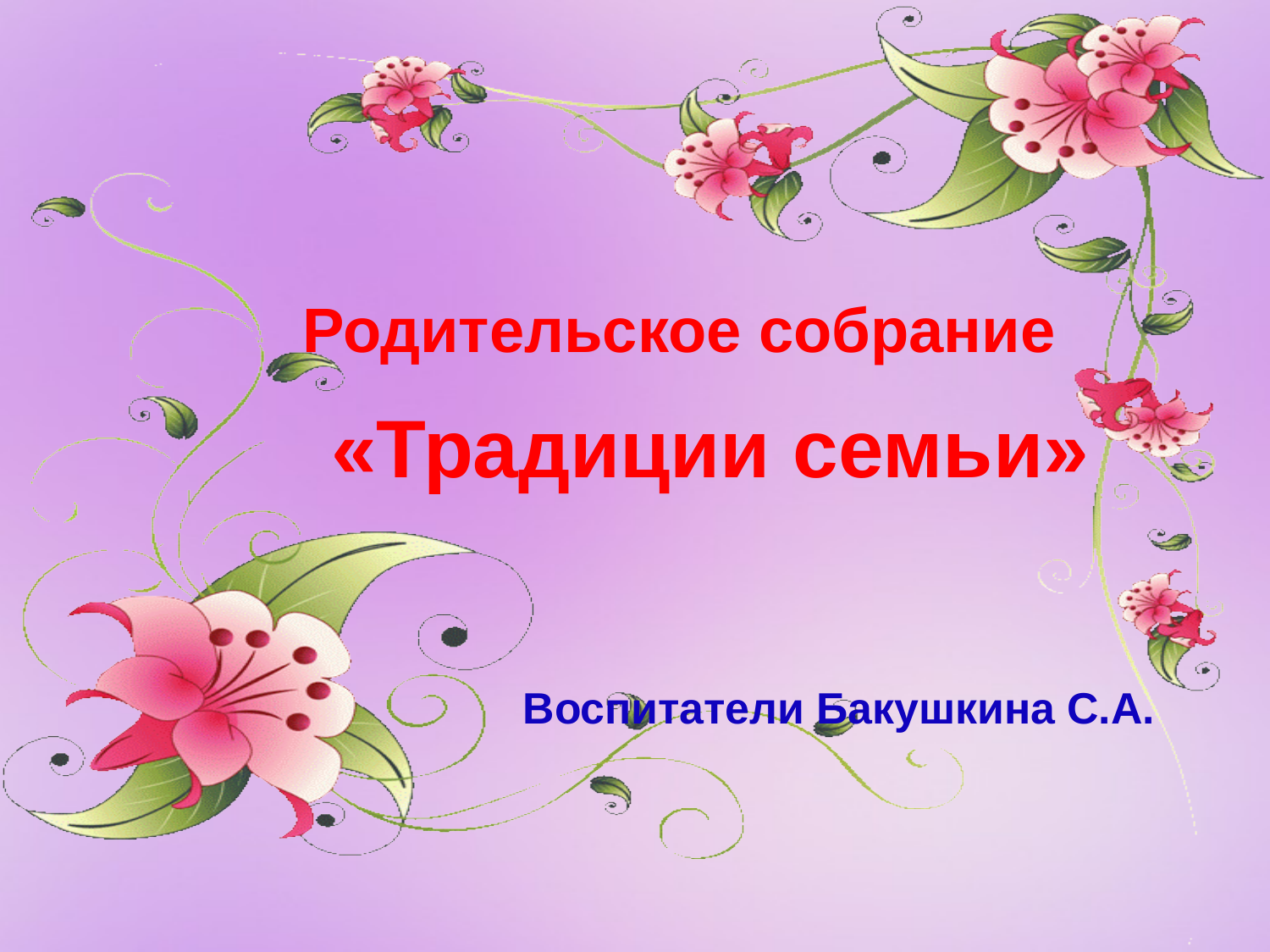

Родительское собрание
       «Традиции семьи»

                  Воспитатели Бакушкина С.А.